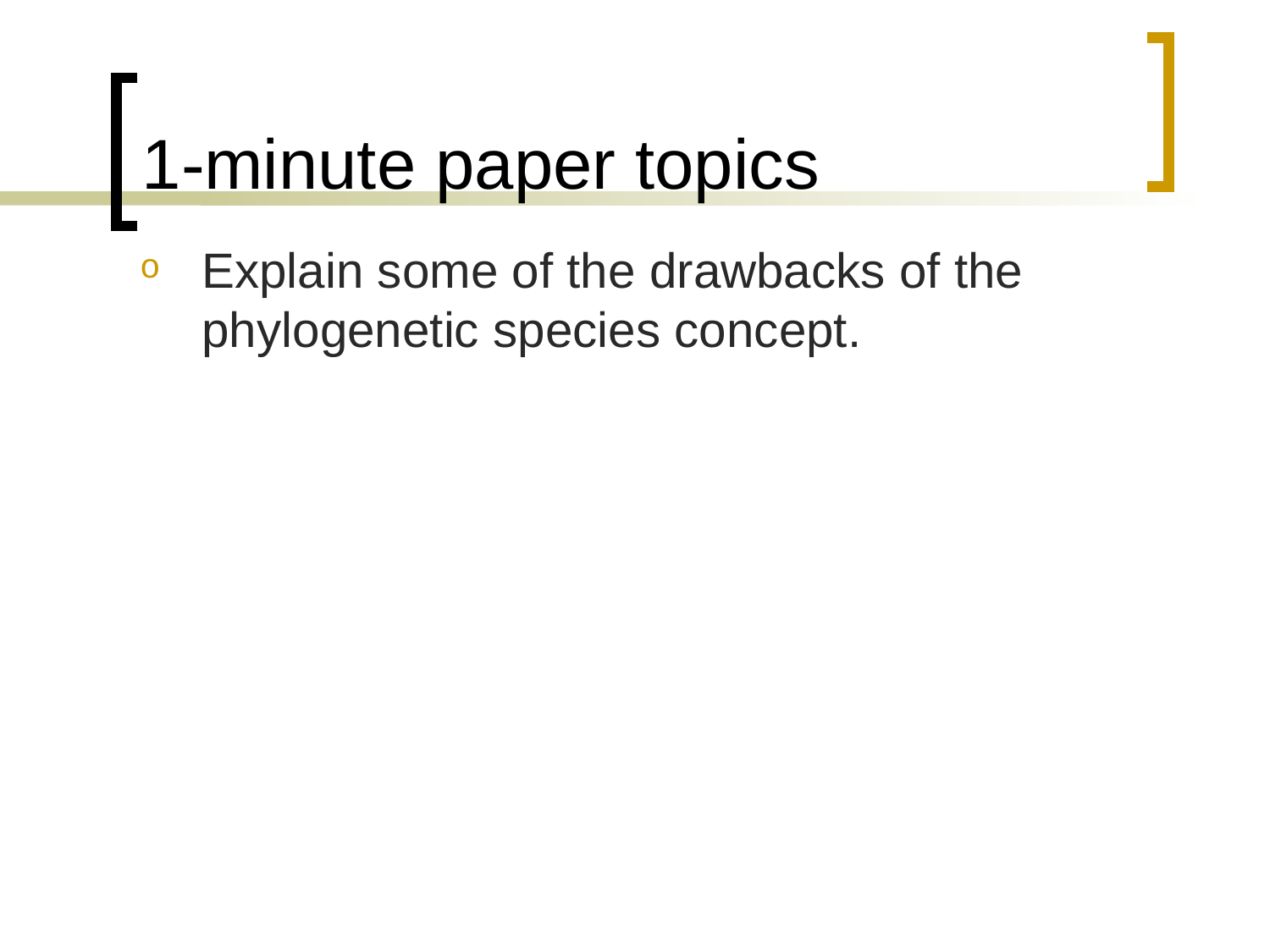

# 1-minute paper topics
Explain some of the drawbacks of the phylogenetic species concept.